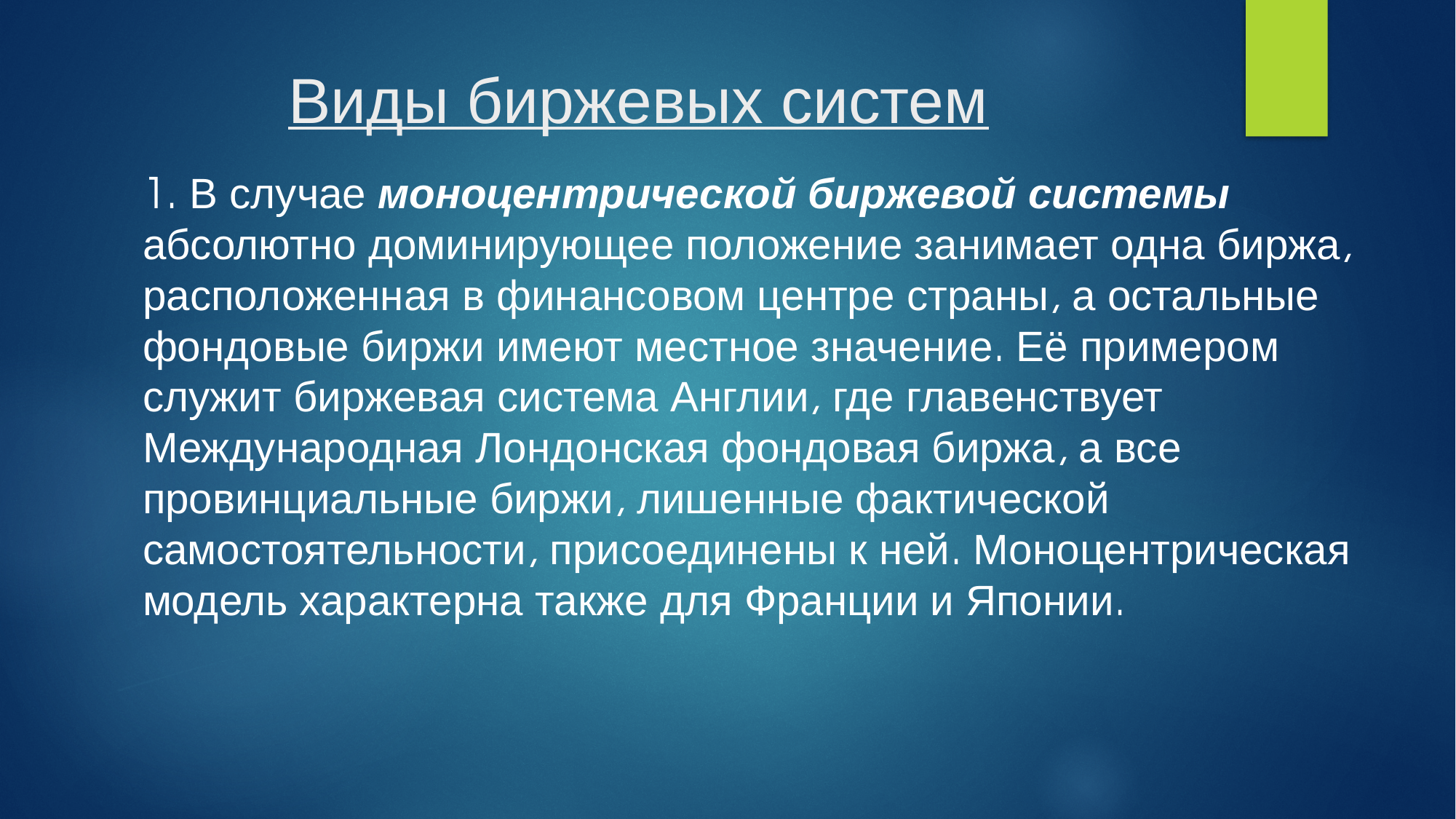

# Виды биржевых систем
1. В случае моноцентрической биржевой системы абсолютно доминирующее положение занимает одна биржа, расположенная в финансовом центре страны, а остальные фондовые биржи имеют местное значение. Её примером служит биржевая система Англии, где главенствует Международная Лондонская фондовая биржа, а все провинциальные биржи, лишенные фактической самостоятельности, присоединены к ней. Моноцентрическая модель характерна также для Франции и Японии.